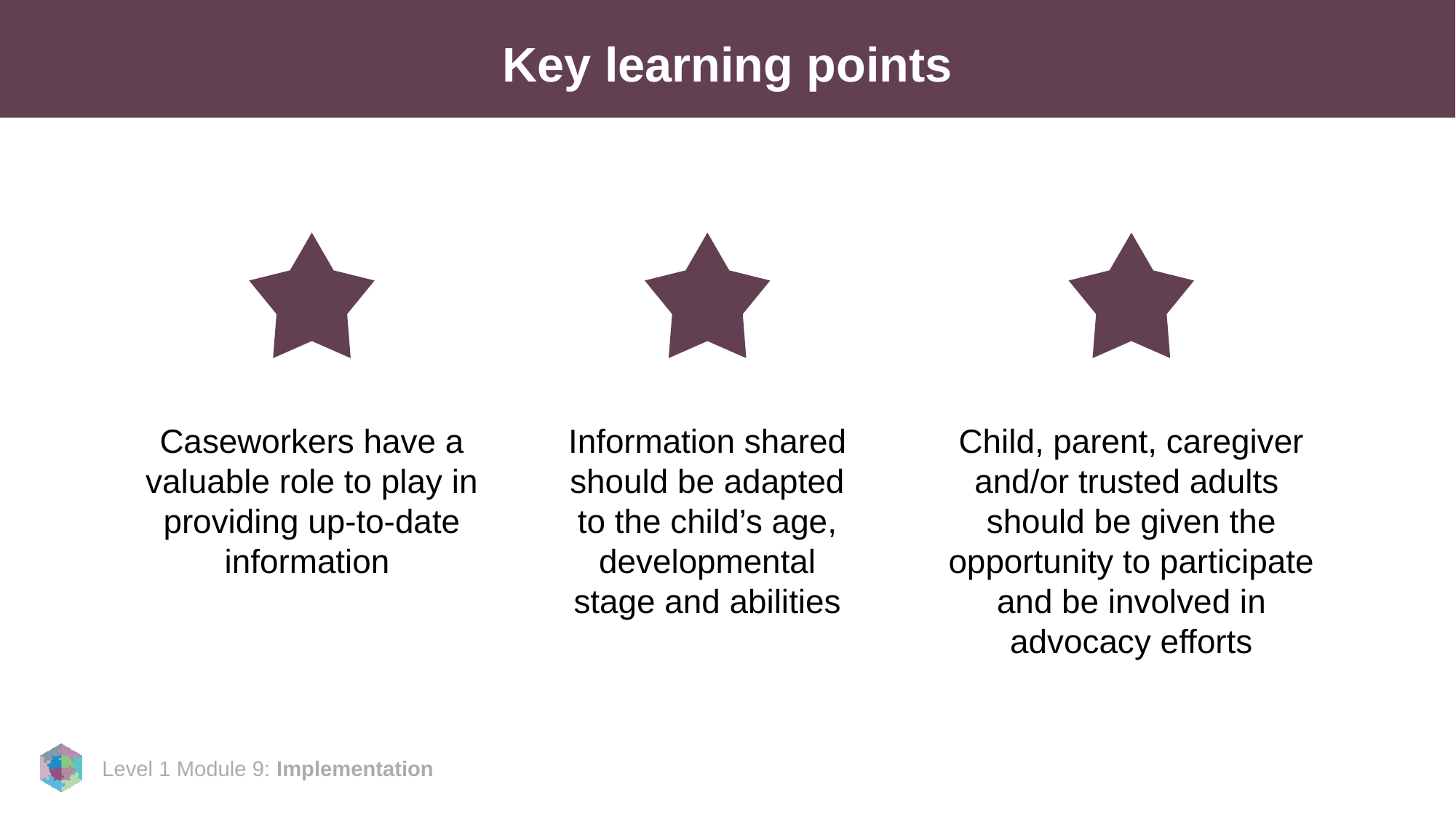

# Key learning points

Caseworkers have a valuable role to play in providing up-to-date information
Information shared should be adapted to the child’s age, developmental stage and abilities
Child, parent, caregiver and/or trusted adults  should be given the opportunity to participate and be involved in advocacy efforts